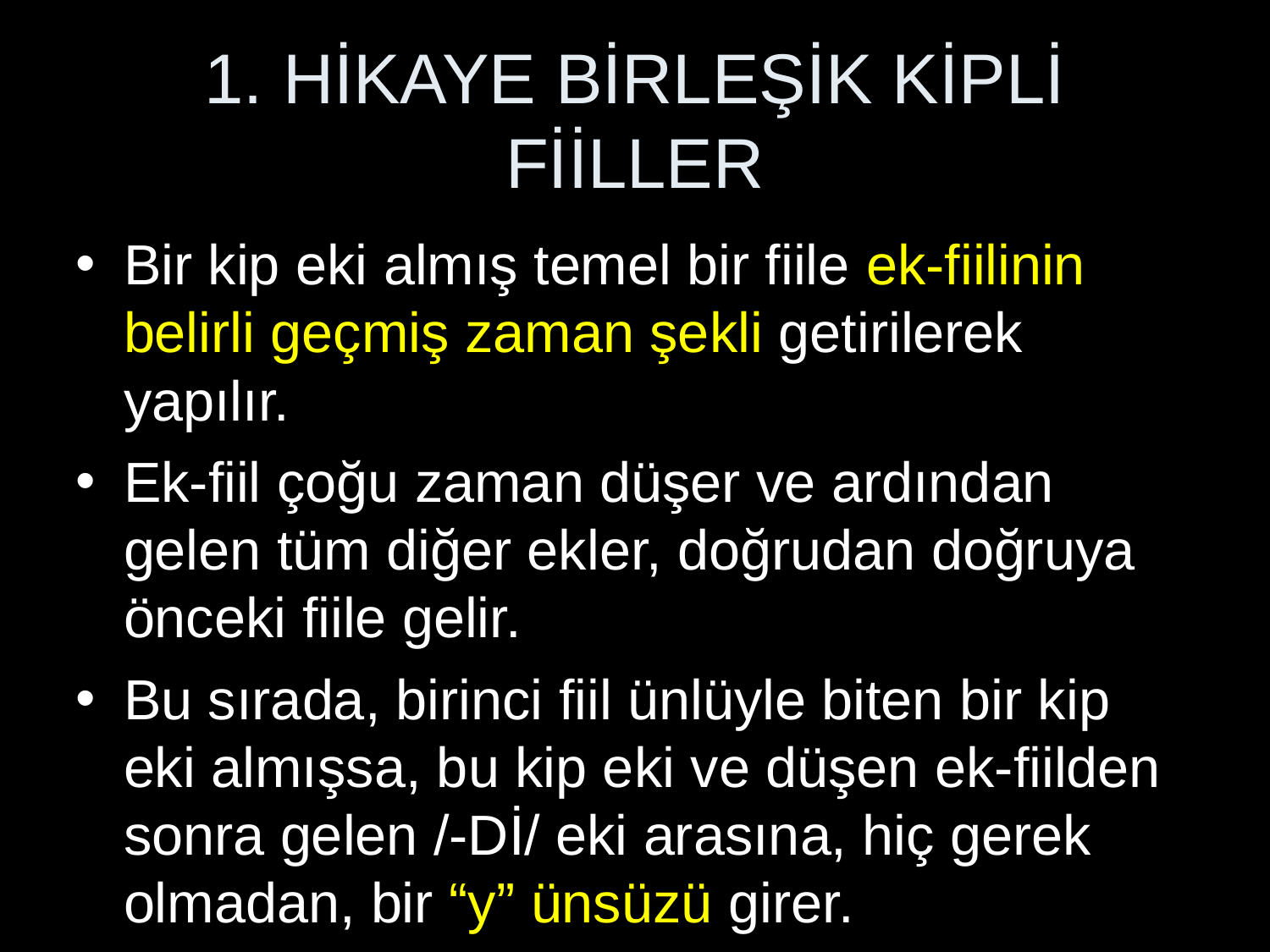

# 1. HİKAYE BİRLEŞİK KİPLİ FİİLLER
Bir kip eki almış temel bir fiile ek-fiilinin belirli geçmiş zaman şekli getirilerek yapılır.
Ek-fiil çoğu zaman düşer ve ardından gelen tüm diğer ekler, doğrudan doğruya önceki fiile gelir.
Bu sırada, birinci fiil ünlüyle biten bir kip eki almışsa, bu kip eki ve düşen ek-fiilden sonra gelen /-Dİ/ eki arasına, hiç gerek olmadan, bir “y” ünsüzü girer.